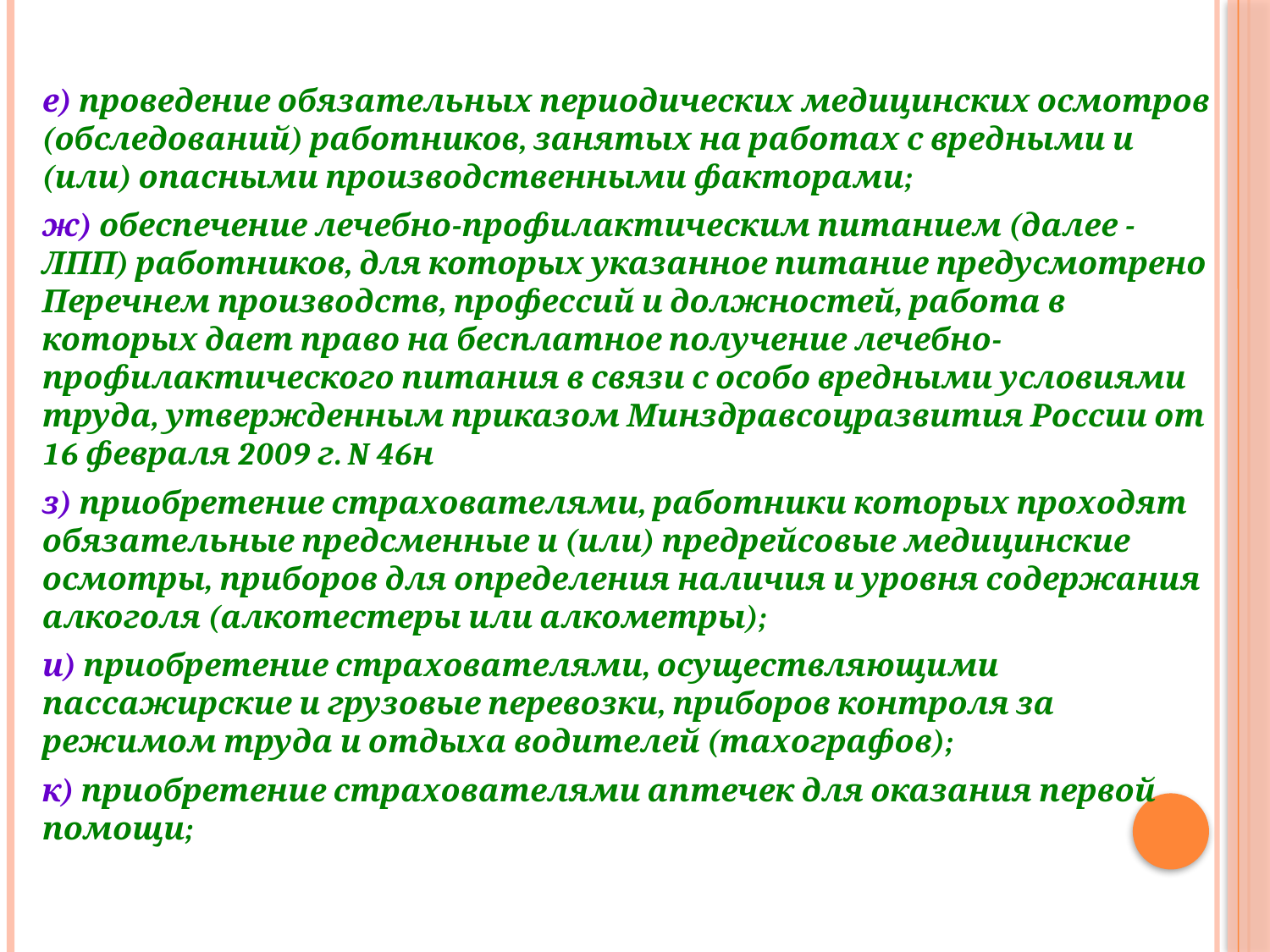

е) проведение обязательных периодических медицинских осмотров (обследований) работников, занятых на работах с вредными и (или) опасными производственными факторами;

ж) обеспечение лечебно-профилактическим питанием (далее - ЛПП) работников, для которых указанное питание предусмотрено Перечнем производств, профессий и должностей, работа в которых дает право на бесплатное получение лечебно-профилактического питания в связи с особо вредными условиями труда, утвержденным приказом Минздравсоцразвития России от 16 февраля 2009 г. N 46н

з) приобретение страхователями, работники которых проходят обязательные предсменные и (или) предрейсовые медицинские осмотры, приборов для определения наличия и уровня содержания алкоголя (алкотестеры или алкометры);

и) приобретение страхователями, осуществляющими пассажирские и грузовые перевозки, приборов контроля за режимом труда и отдыха водителей (тахографов);

к) приобретение страхователями аптечек для оказания первой помощи;